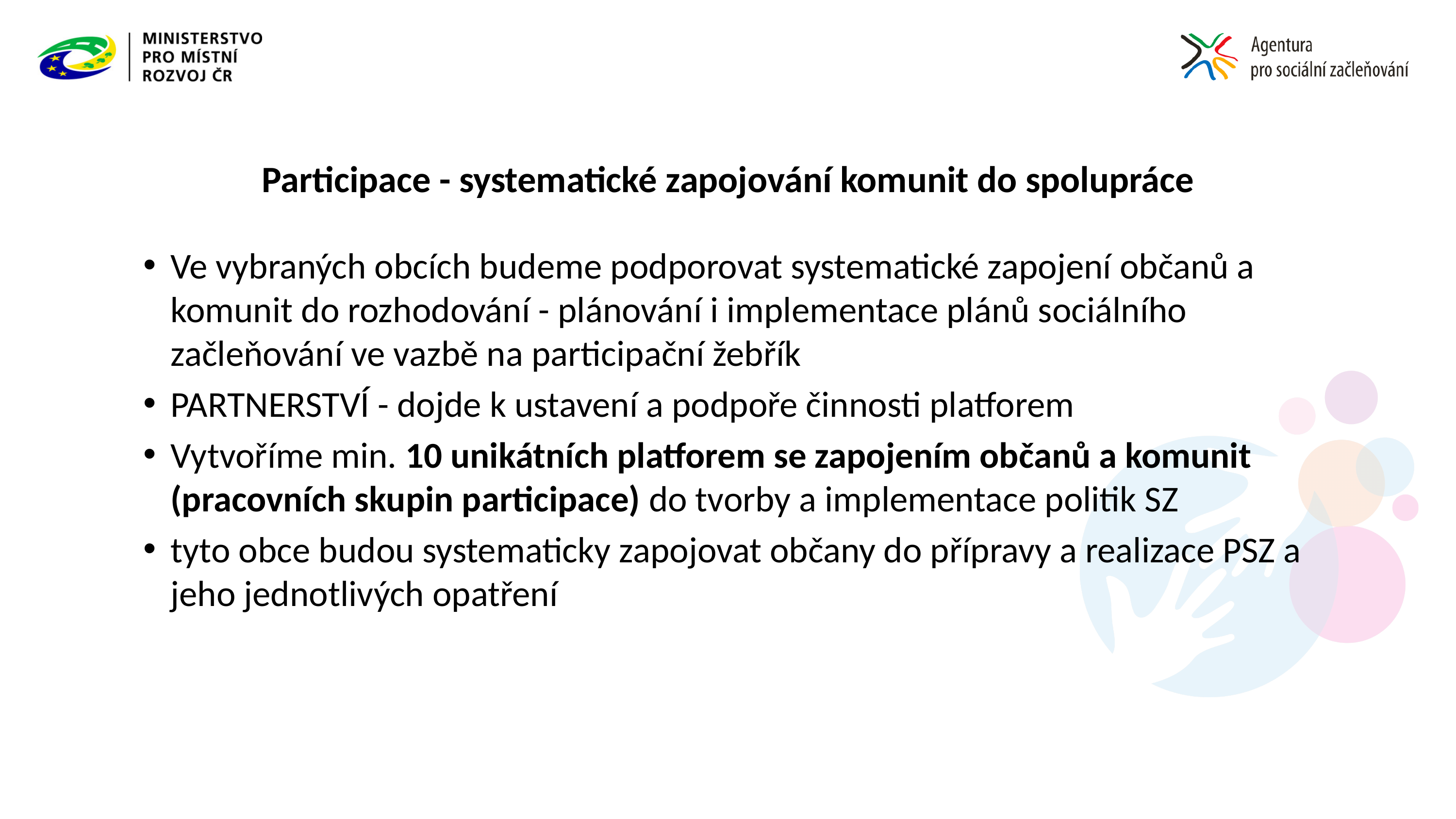

# Participace - systematické zapojování komunit do spolupráce
Ve vybraných obcích budeme podporovat systematické zapojení občanů a komunit do rozhodování - plánování i implementace plánů sociálního začleňování ve vazbě na participační žebřík
PARTNERSTVÍ - dojde k ustavení a podpoře činnosti platforem
Vytvoříme min. 10 unikátních platforem se zapojením občanů a komunit (pracovních skupin participace) do tvorby a implementace politik SZ
tyto obce budou systematicky zapojovat občany do přípravy a realizace PSZ a jeho jednotlivých opatření